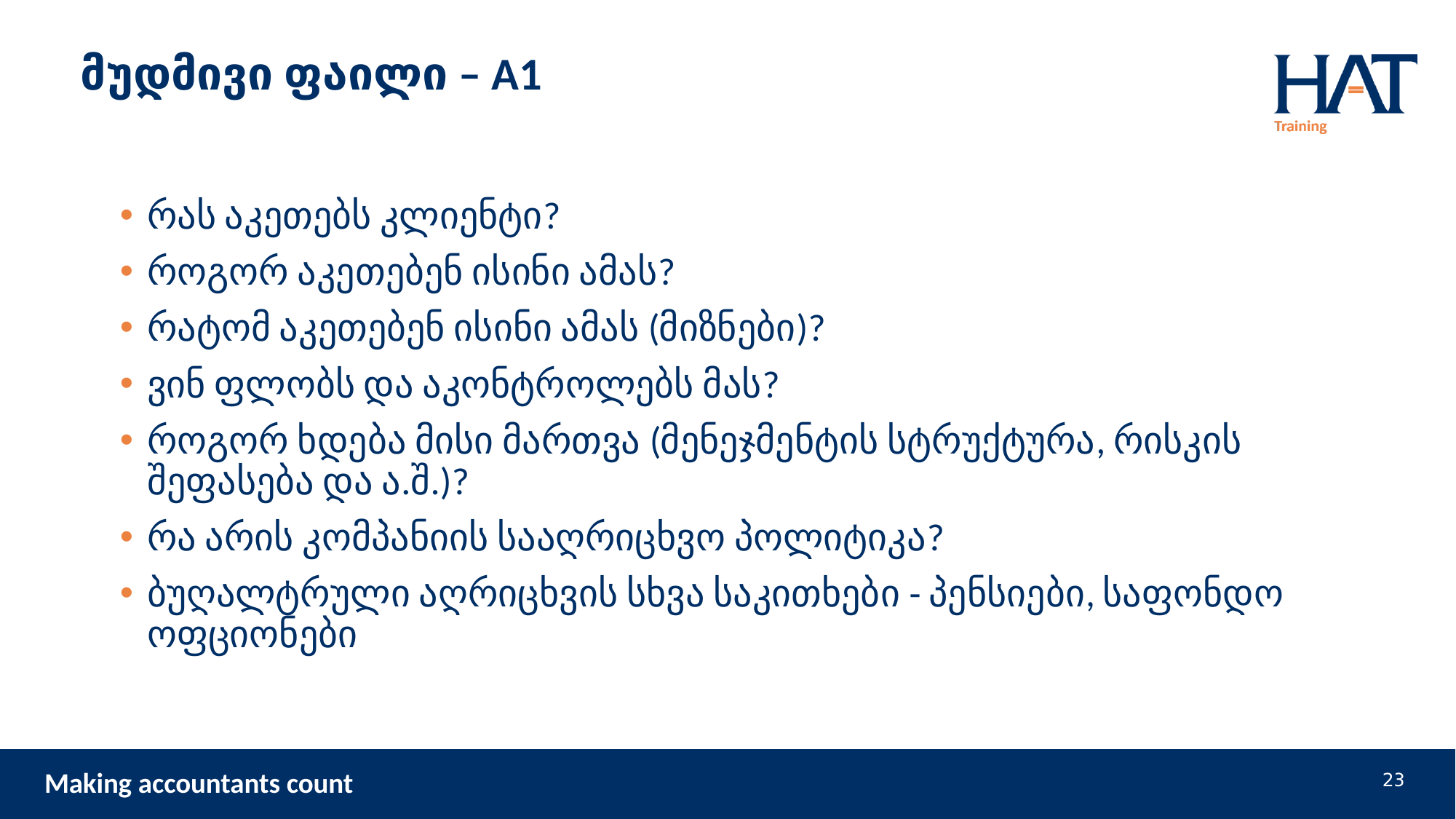

# მუდმივი ფაილი – A1
რას აკეთებს კლიენტი?
როგორ აკეთებენ ისინი ამას?
რატომ აკეთებენ ისინი ამას (მიზნები)?
ვინ ფლობს და აკონტროლებს მას?
როგორ ხდება მისი მართვა (მენეჯმენტის სტრუქტურა, რისკის შეფასება და ა.შ.)?
რა არის კომპანიის სააღრიცხვო პოლიტიკა?
ბუღალტრული აღრიცხვის სხვა საკითხები - პენსიები, საფონდო ოფციონები
23